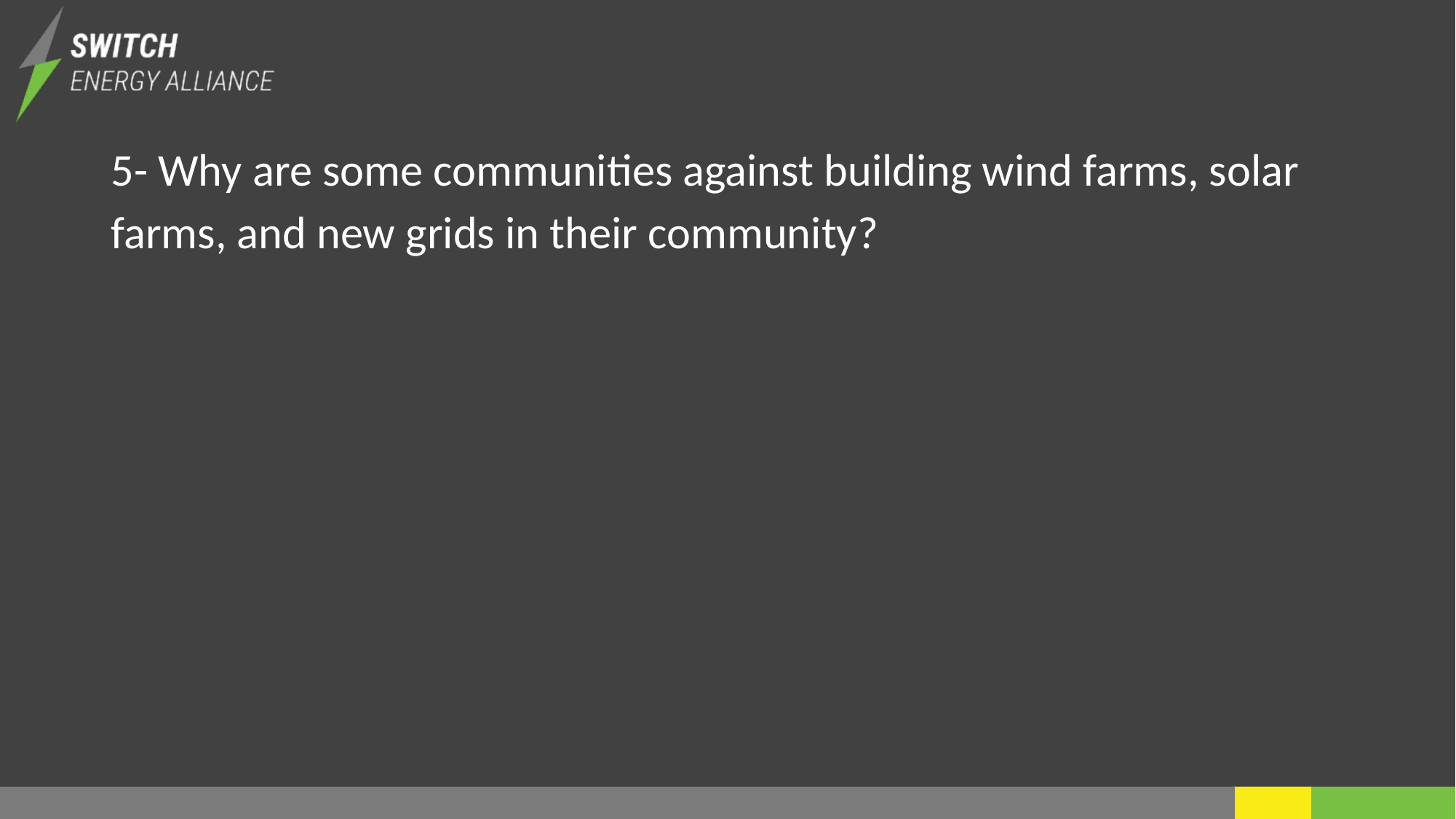

5- Why are some communities against building wind farms, solar farms, and new grids in their community?